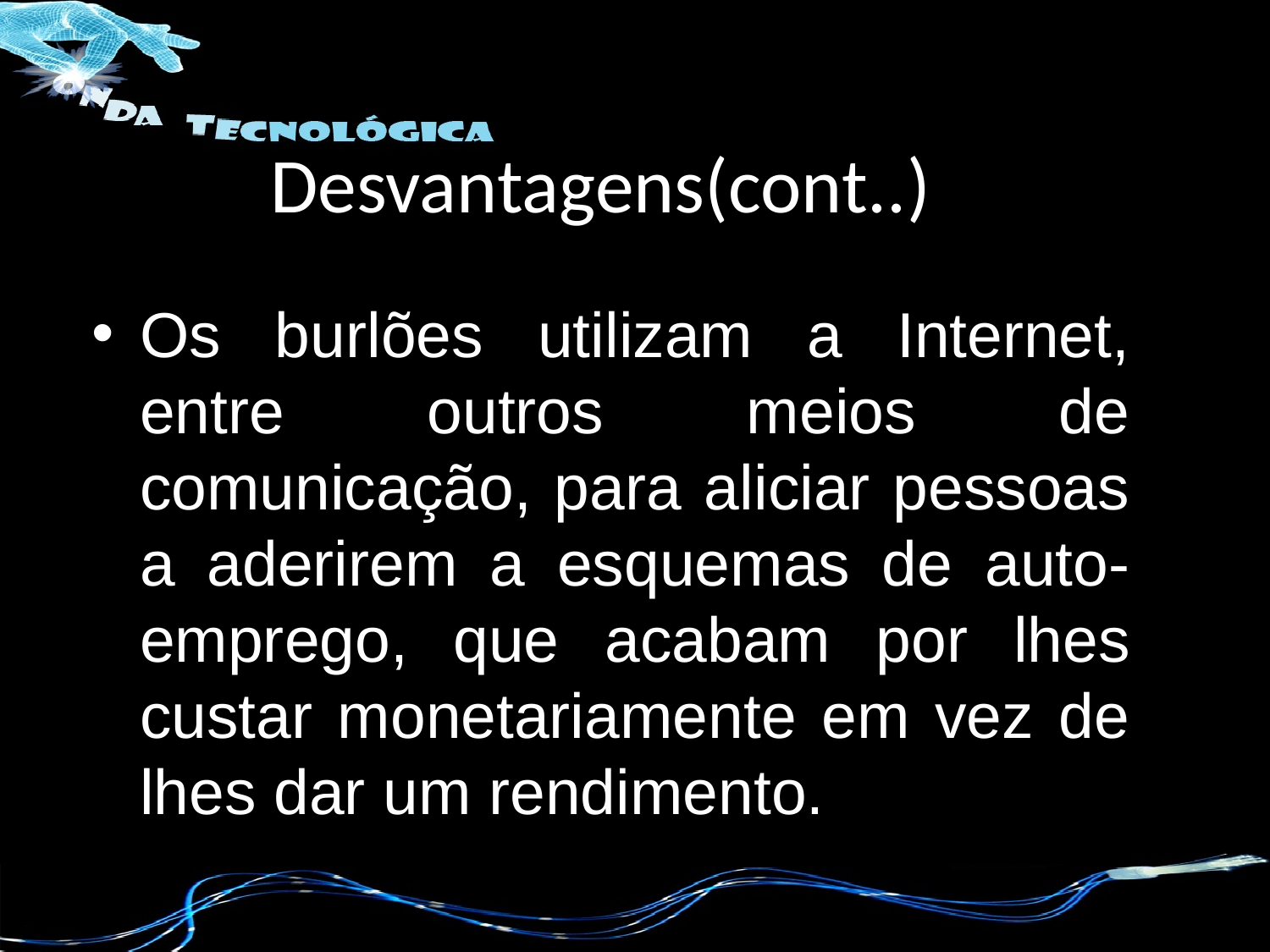

Desvantagens(cont..)
Os burlões utilizam a Internet, entre outros meios de comunicação, para aliciar pessoas a aderirem a esquemas de auto-emprego, que acabam por lhes custar monetariamente em vez de lhes dar um rendimento.